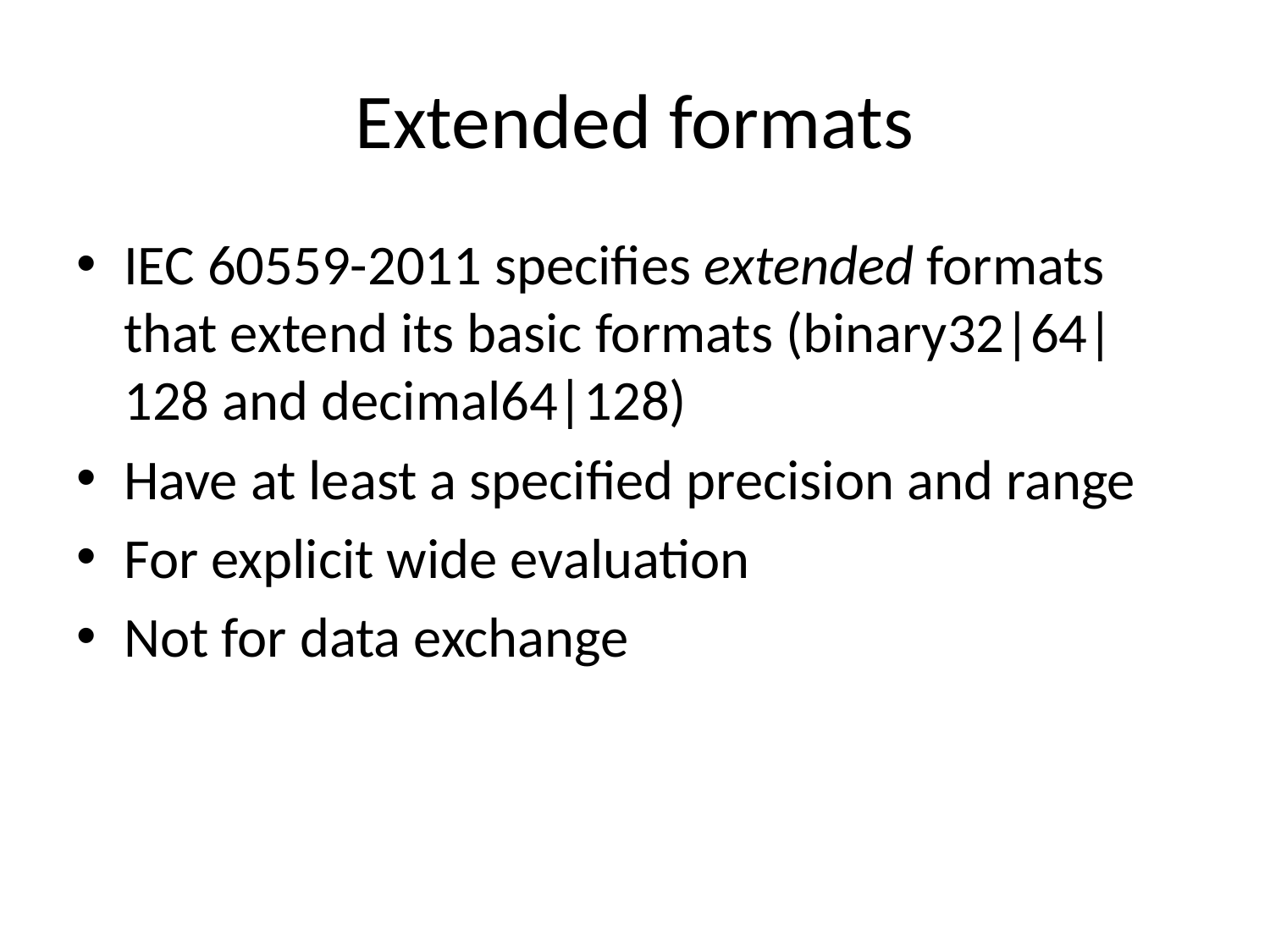

# Extended formats
IEC 60559-2011 specifies extended formats that extend its basic formats (binary32|64|128 and decimal64|128)
Have at least a specified precision and range
For explicit wide evaluation
Not for data exchange